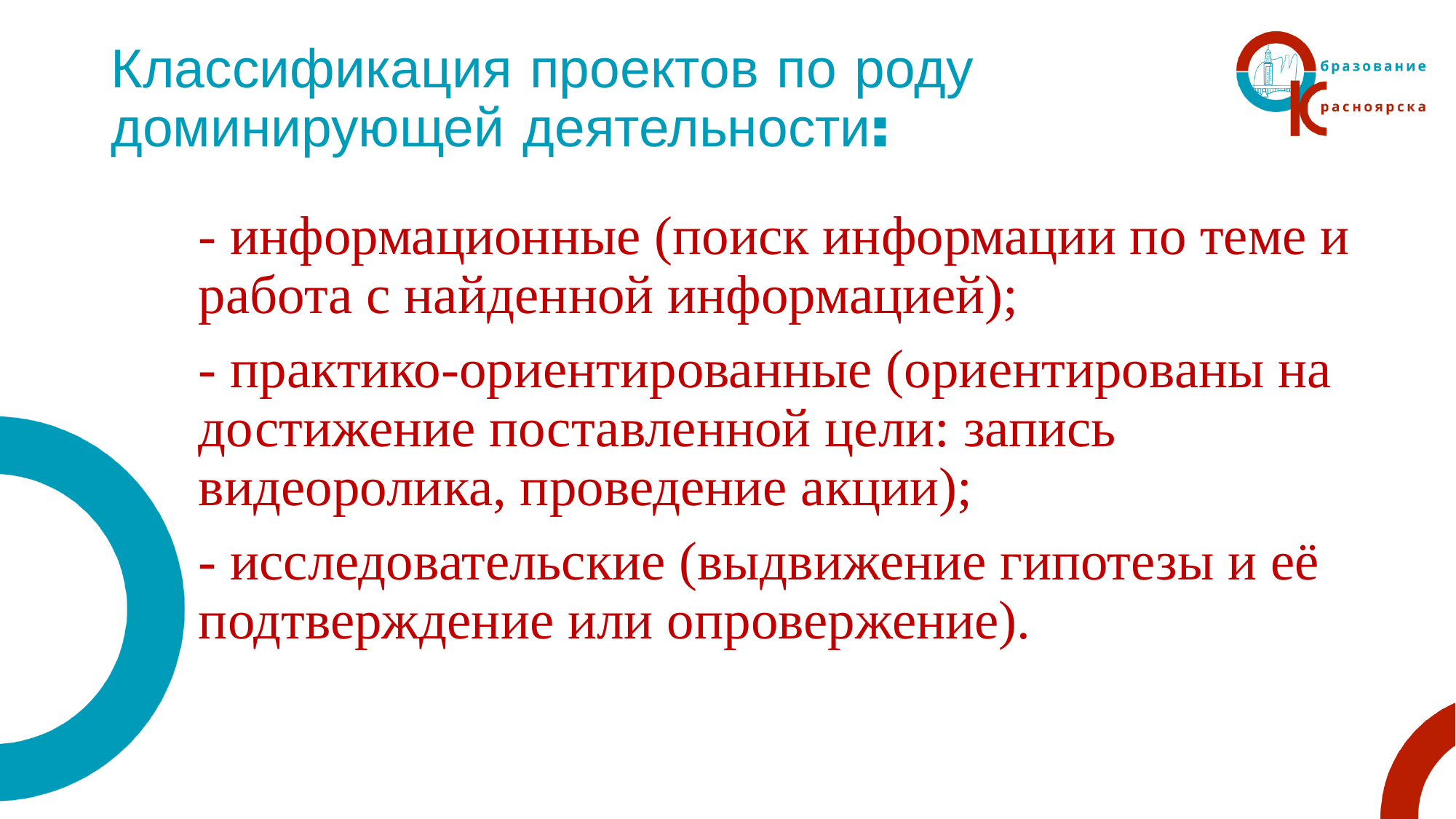

# Классификация проектов по роду доминирующей деятельности:
- информационные (поиск информации по теме и работа с найденной информацией);
- практико-ориентированные (ориентированы на достижение поставленной цели: запись видеоролика, проведение акции);
- исследовательские (выдвижение гипотезы и её подтверждение или опровержение).